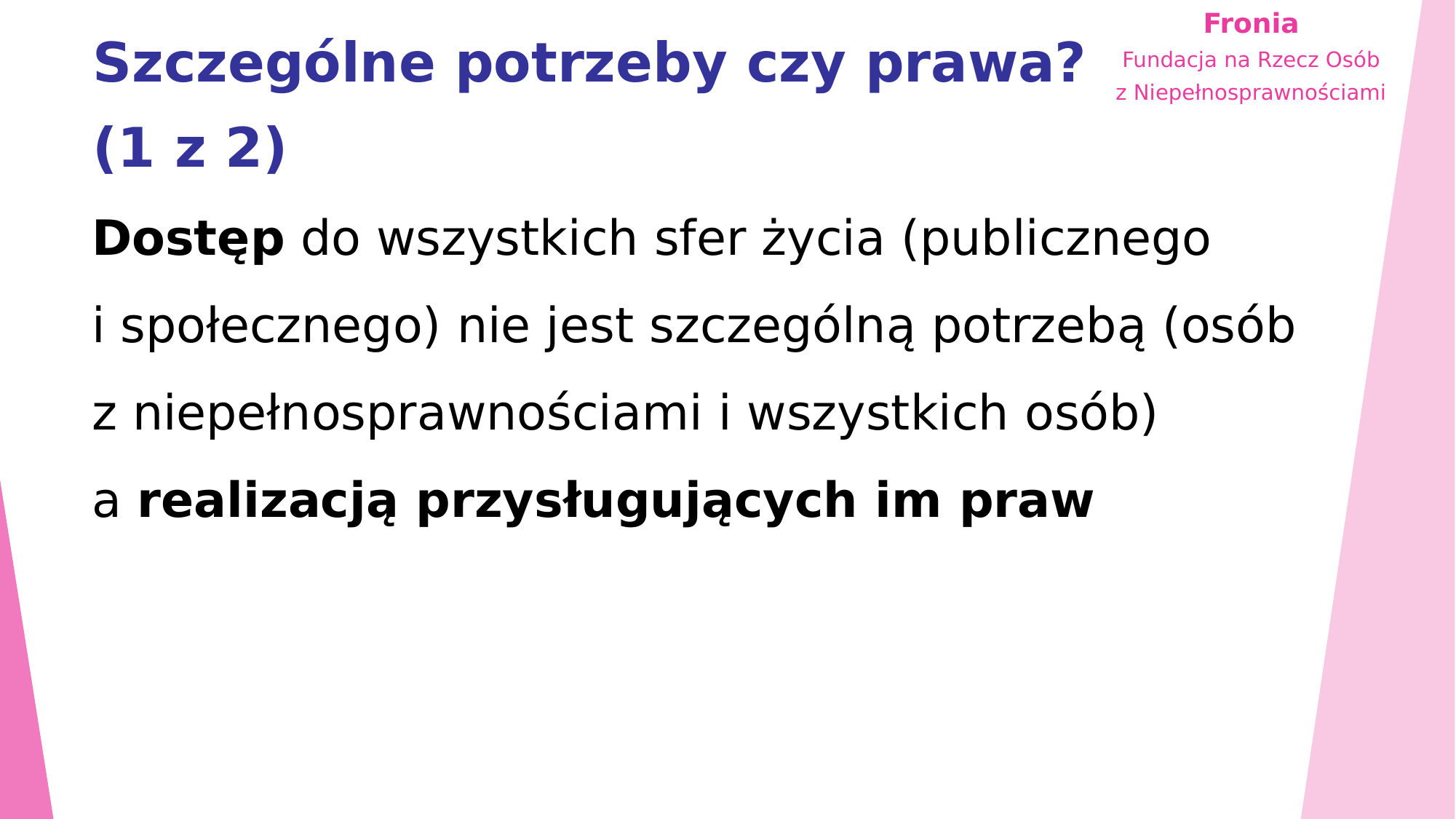

# Szczególne potrzeby czy prawa? (1 z 2)
Dostęp do wszystkich sfer życia (publicznego i społecznego) nie jest szczególną potrzebą (osób z niepełnosprawnościami i wszystkich osób) a realizacją przysługujących im praw